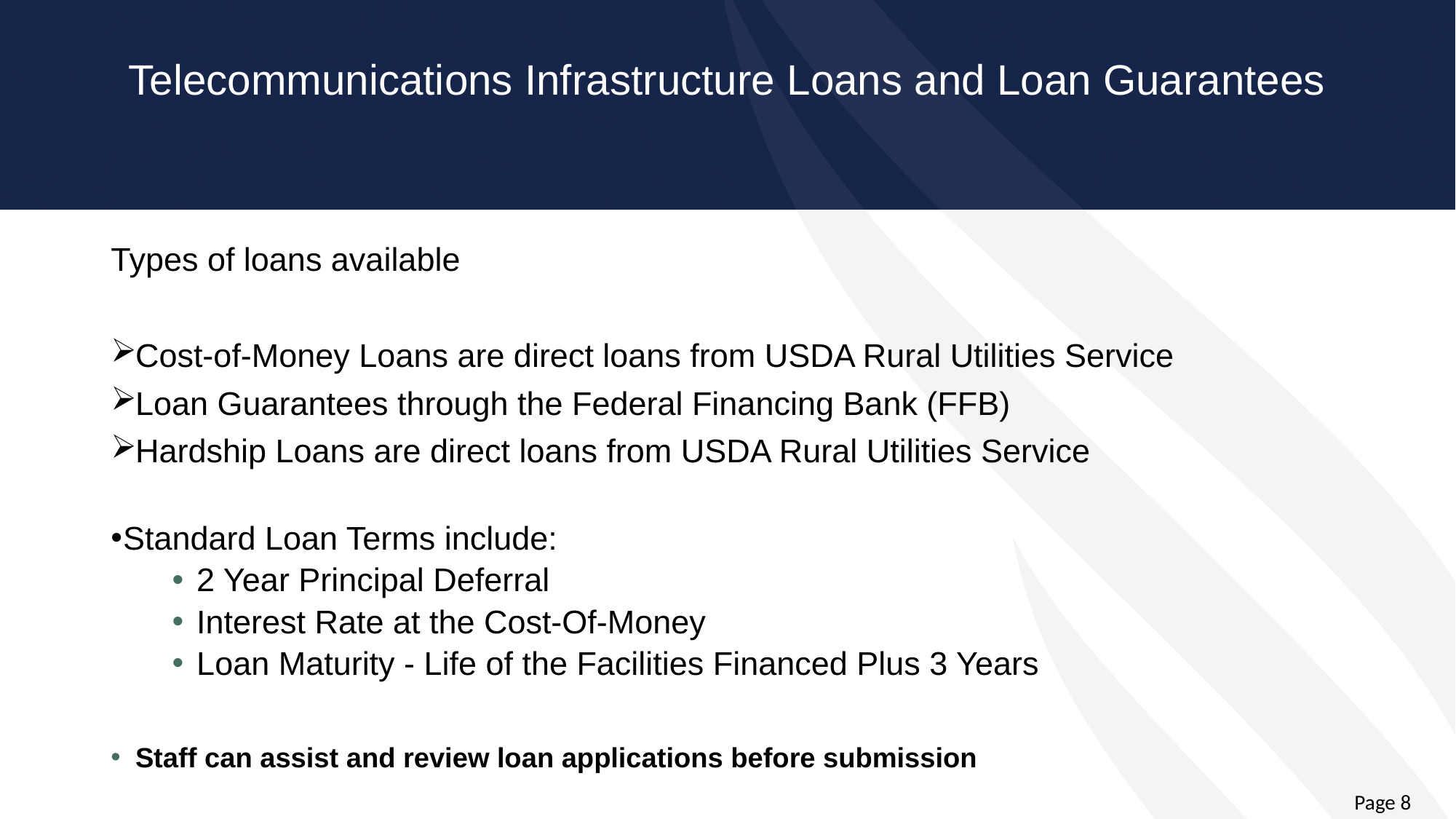

# Telecommunications Infrastructure Loans and Loan Guarantees
Types of loans available

Cost-of-Money Loans are direct loans from USDA Rural Utilities Service
Loan Guarantees through the Federal Financing Bank (FFB)
Hardship Loans are direct loans from USDA Rural Utilities Service

Standard Loan Terms include:
2 Year Principal Deferral
Interest Rate at the Cost-Of-Money
Loan Maturity - Life of the Facilities Financed Plus 3 Years

Staff can assist and review loan applications before submission